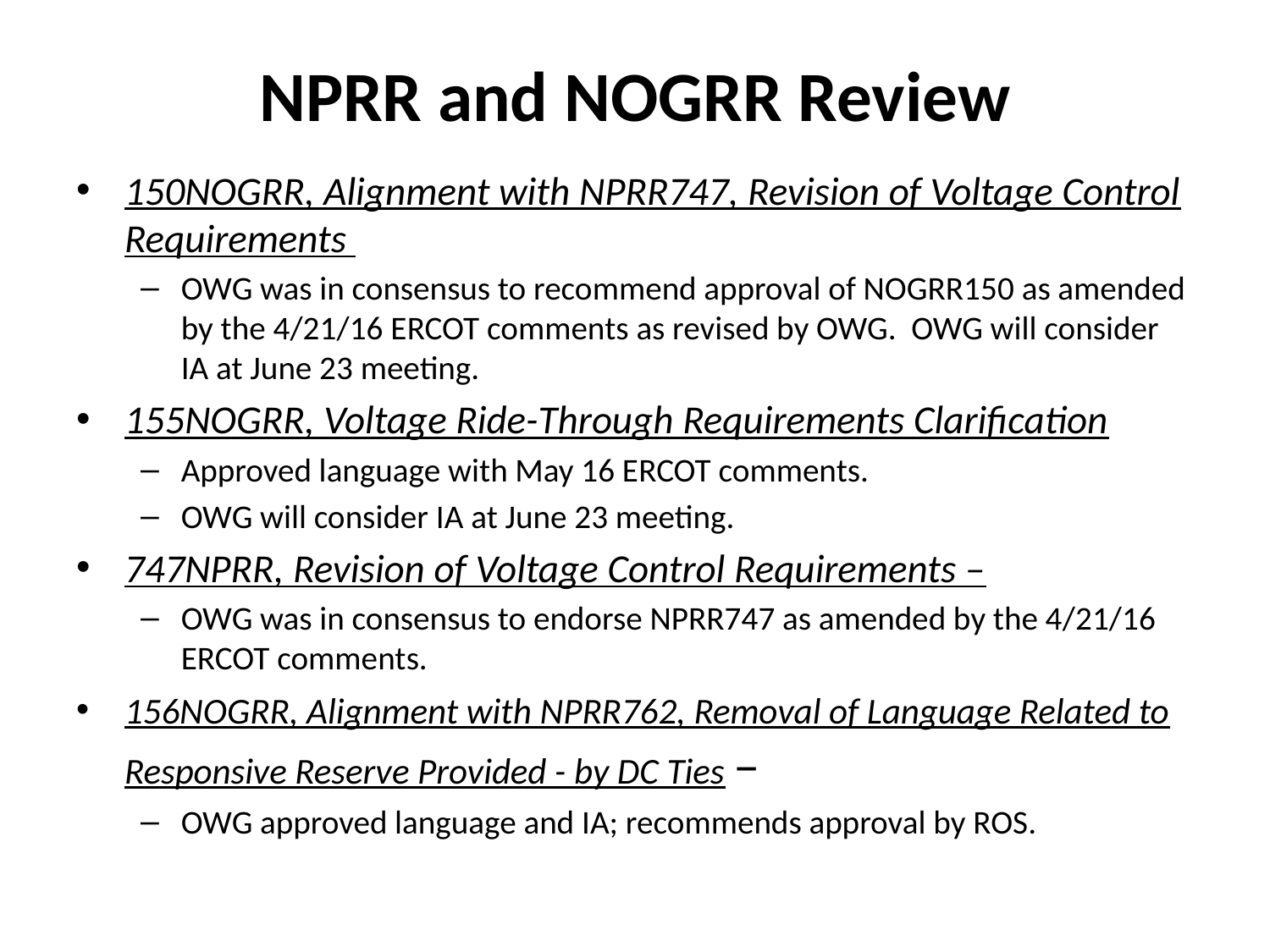

# NPRR and NOGRR Review
150NOGRR, Alignment with NPRR747, Revision of Voltage Control Requirements
OWG was in consensus to recommend approval of NOGRR150 as amended by the 4/21/16 ERCOT comments as revised by OWG.  OWG will consider IA at June 23 meeting.
155NOGRR, Voltage Ride-Through Requirements Clarification
Approved language with May 16 ERCOT comments.
OWG will consider IA at June 23 meeting.
747NPRR, Revision of Voltage Control Requirements –
OWG was in consensus to endorse NPRR747 as amended by the 4/21/16 ERCOT comments.
156NOGRR, Alignment with NPRR762, Removal of Language Related to Responsive Reserve Provided - by DC Ties –
OWG approved language and IA; recommends approval by ROS.